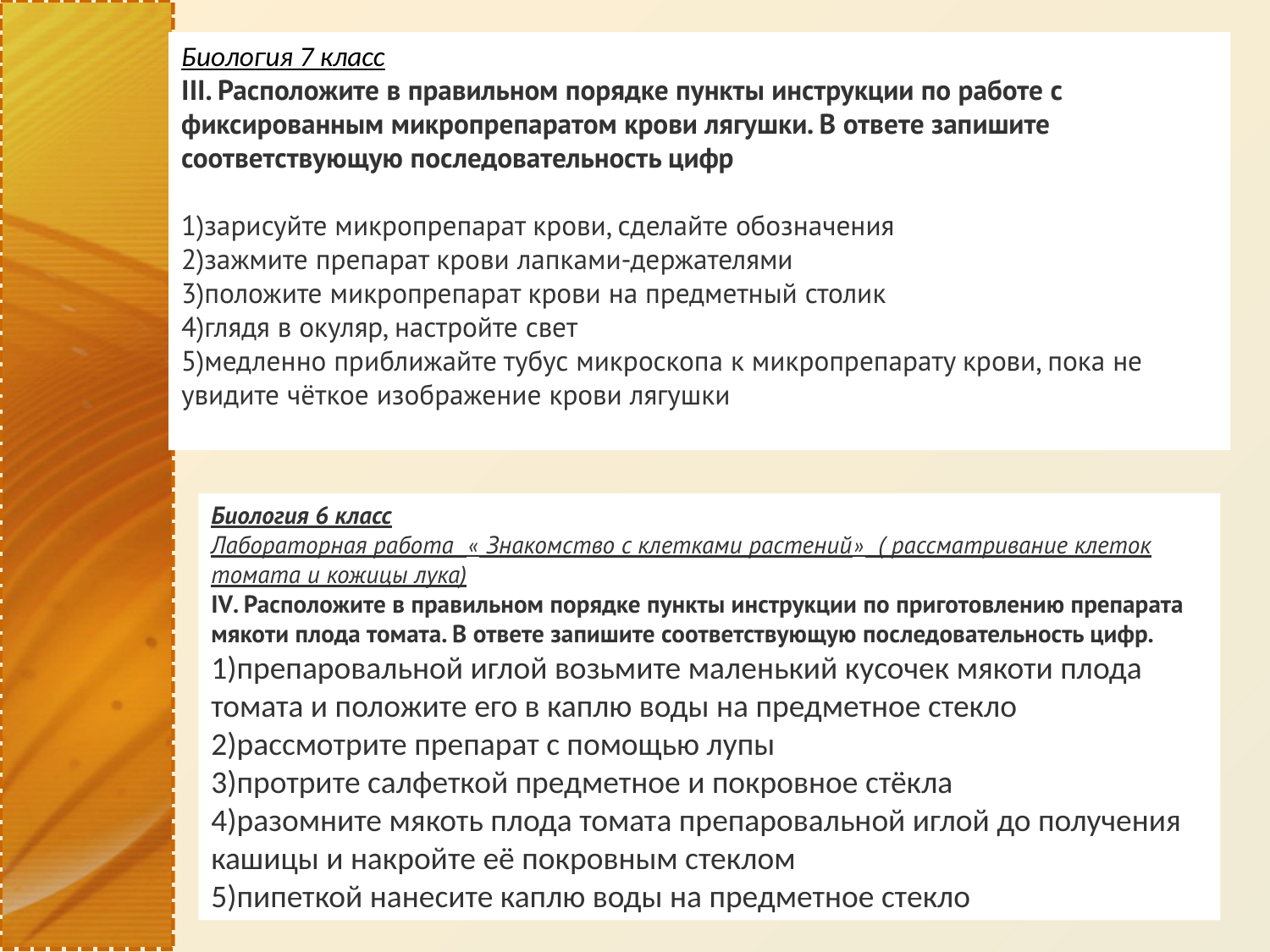

Биология 7 класс
III. Расположите в правильном порядке пункты инструкции по работе с фиксированным микропрепаратом крови лягушки. В ответе запишите соответствующую последовательность цифр

1)зарисуйте микропрепарат крови, сделайте обозначения
2)зажмите препарат крови лапками-держателями
3)положите микропрепарат крови на предметный столик
4)глядя в окуляр, настройте свет
5)медленно приближайте тубус микроскопа к микропрепарату крови, пока не увидите чёткое изображение крови лягушки

Биология 6 класс
Лабораторная работа  « Знакомство с клетками растений»  ( рассматривание клеток томата и кожицы лука)
IV. Расположите в правильном порядке пункты инструкции по приготовлению препарата мякоти плода томата. В ответе запишите соответствующую последовательность цифр.
1)препаровальной иглой возьмите маленький кусочек мякоти плода томата и положите его в каплю воды на предметное стекло
2)рассмотрите препарат с помощью лупы
3)протрите салфеткой предметное и покровное стёкла
4)разомните мякоть плода томата препаровальной иглой до получения кашицы и накройте её покровным стеклом
5)пипеткой нанесите каплю воды на предметное стекло